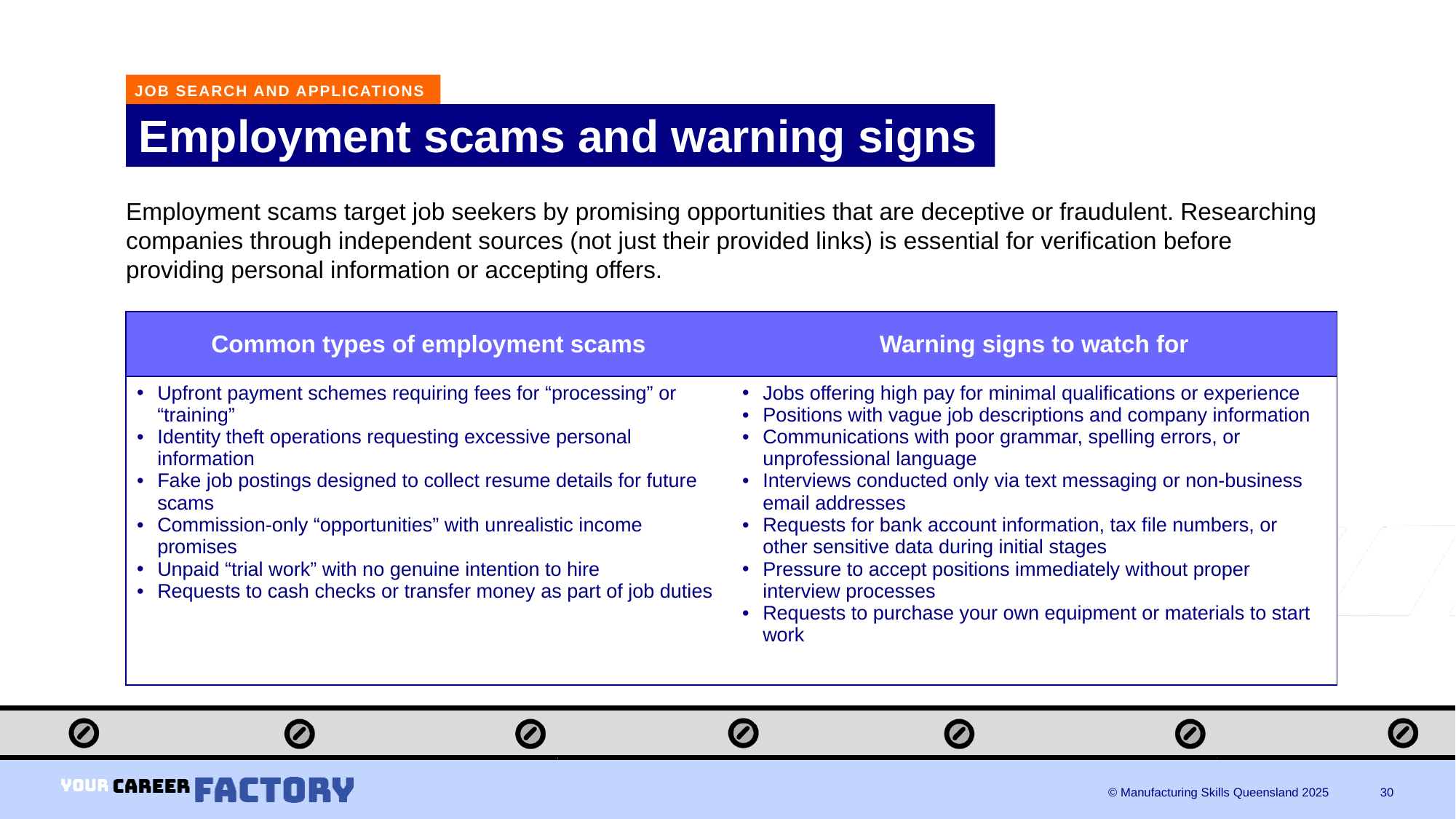

JOB SEARCH AND APPLICATIONS
# Employment scams and warning signs
Employment scams target job seekers by promising opportunities that are deceptive or fraudulent. Researching companies through independent sources (not just their provided links) is essential for verification before providing personal information or accepting offers.
| Common types of employment scams | Warning signs to watch for |
| --- | --- |
| Upfront payment schemes requiring fees for “processing” or “training” Identity theft operations requesting excessive personal information Fake job postings designed to collect resume details for future scams Commission-only “opportunities” with unrealistic income promises Unpaid “trial work” with no genuine intention to hire Requests to cash checks or transfer money as part of job duties | Jobs offering high pay for minimal qualifications or experience Positions with vague job descriptions and company information Communications with poor grammar, spelling errors, or unprofessional language Interviews conducted only via text messaging or non-business email addresses Requests for bank account information, tax file numbers, or other sensitive data during initial stages Pressure to accept positions immediately without proper interview processes Requests to purchase your own equipment or materials to start work |